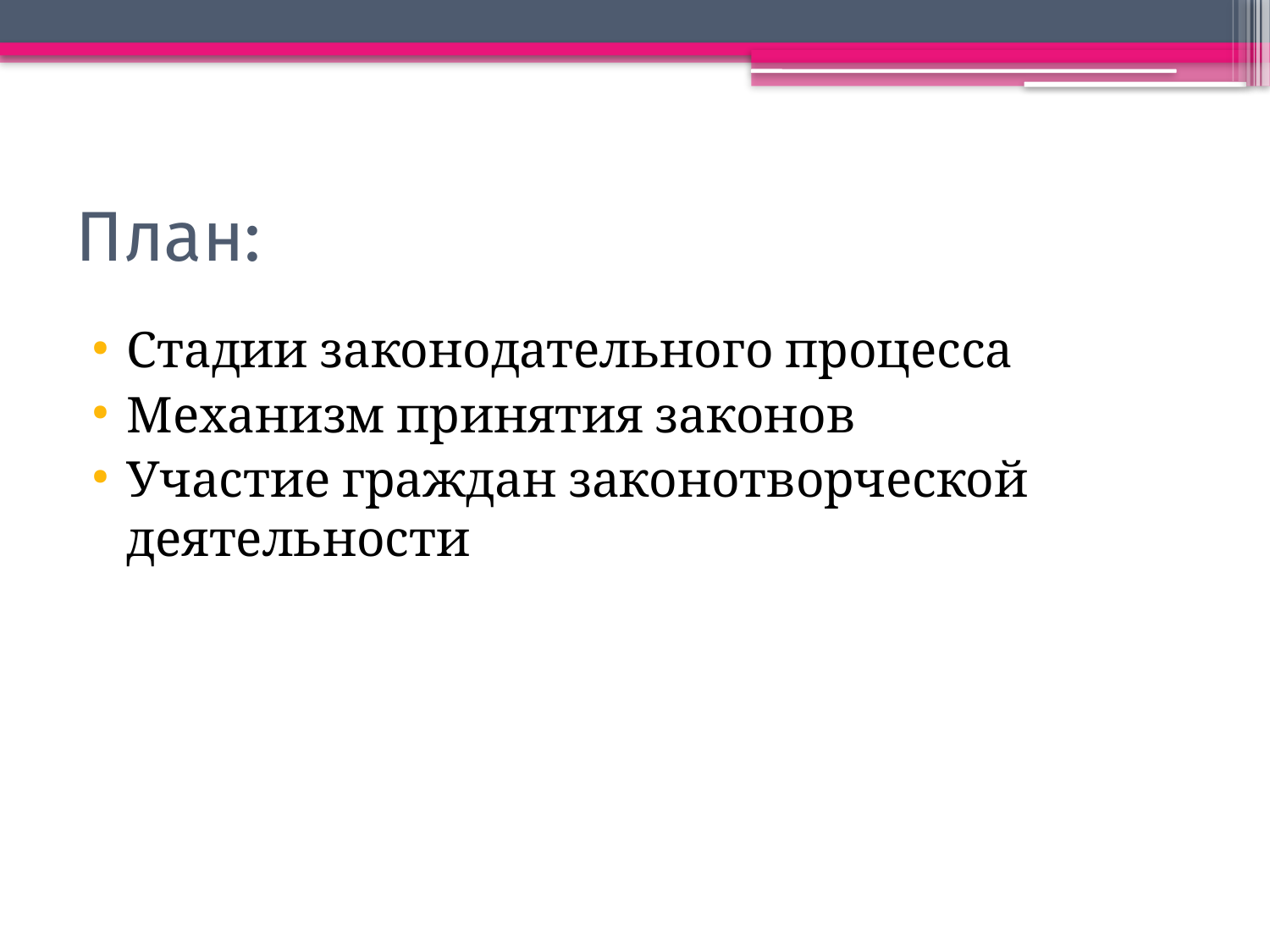

# План:
Стадии законодательного процесса
Механизм принятия законов
Участие граждан законотворческой деятельности